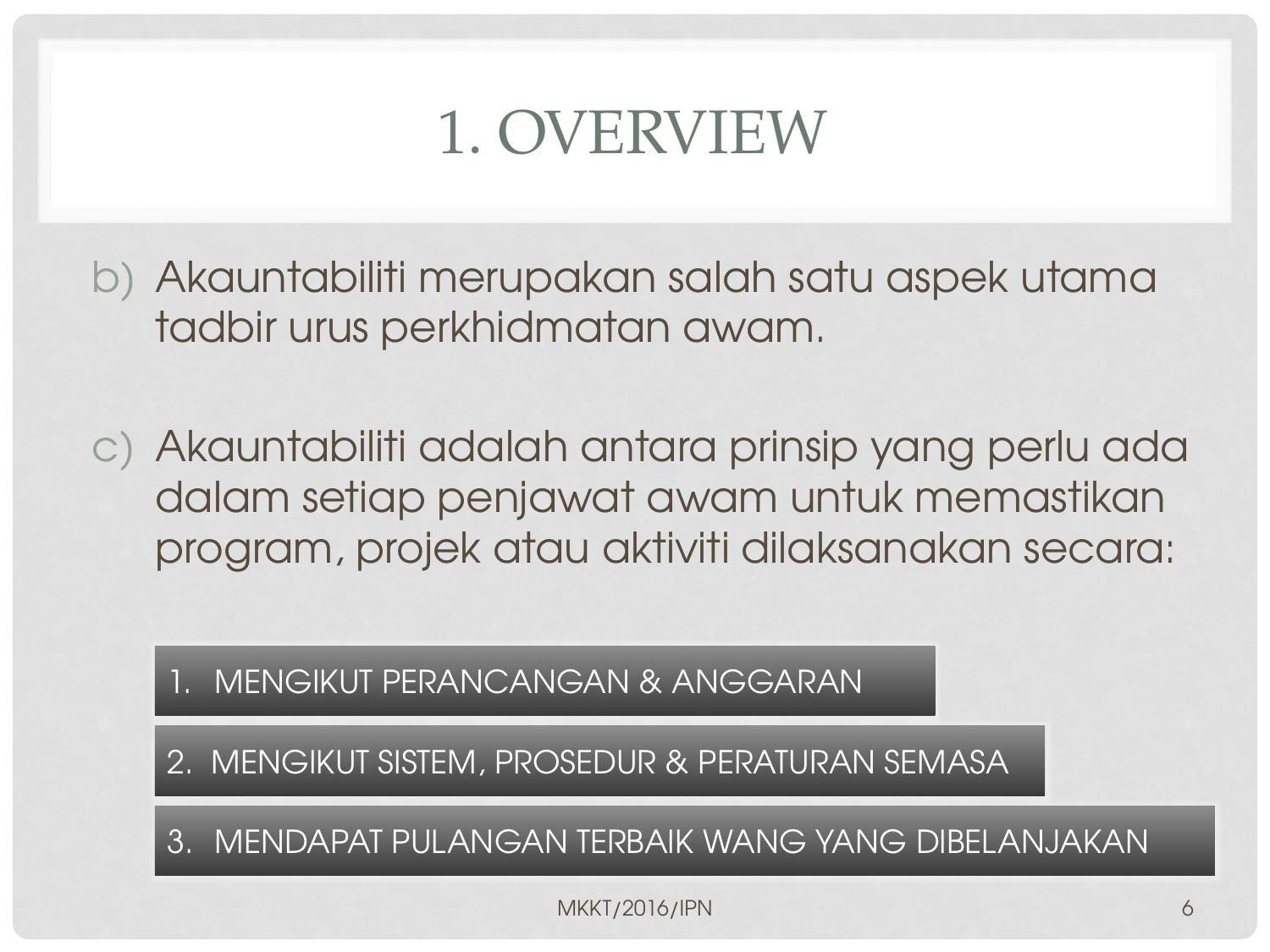

# 1. OVERVIEW
Akauntabiliti merupakan salah satu aspek utama tadbir urus perkhidmatan awam.

Akauntabiliti adalah antara prinsip yang perlu ada dalam setiap penjawat awam untuk memastikan program, projek atau aktiviti dilaksanakan secara:

MENGIKUT PERANCANGAN & ANGGARAN
2.  MENGIKUT SISTEM, PROSEDUR & PERATURAN SEMASA
MENDAPAT PULANGAN TERBAIK WANG YANG DIBELANJAKAN
MKKT/2016/IPN
6